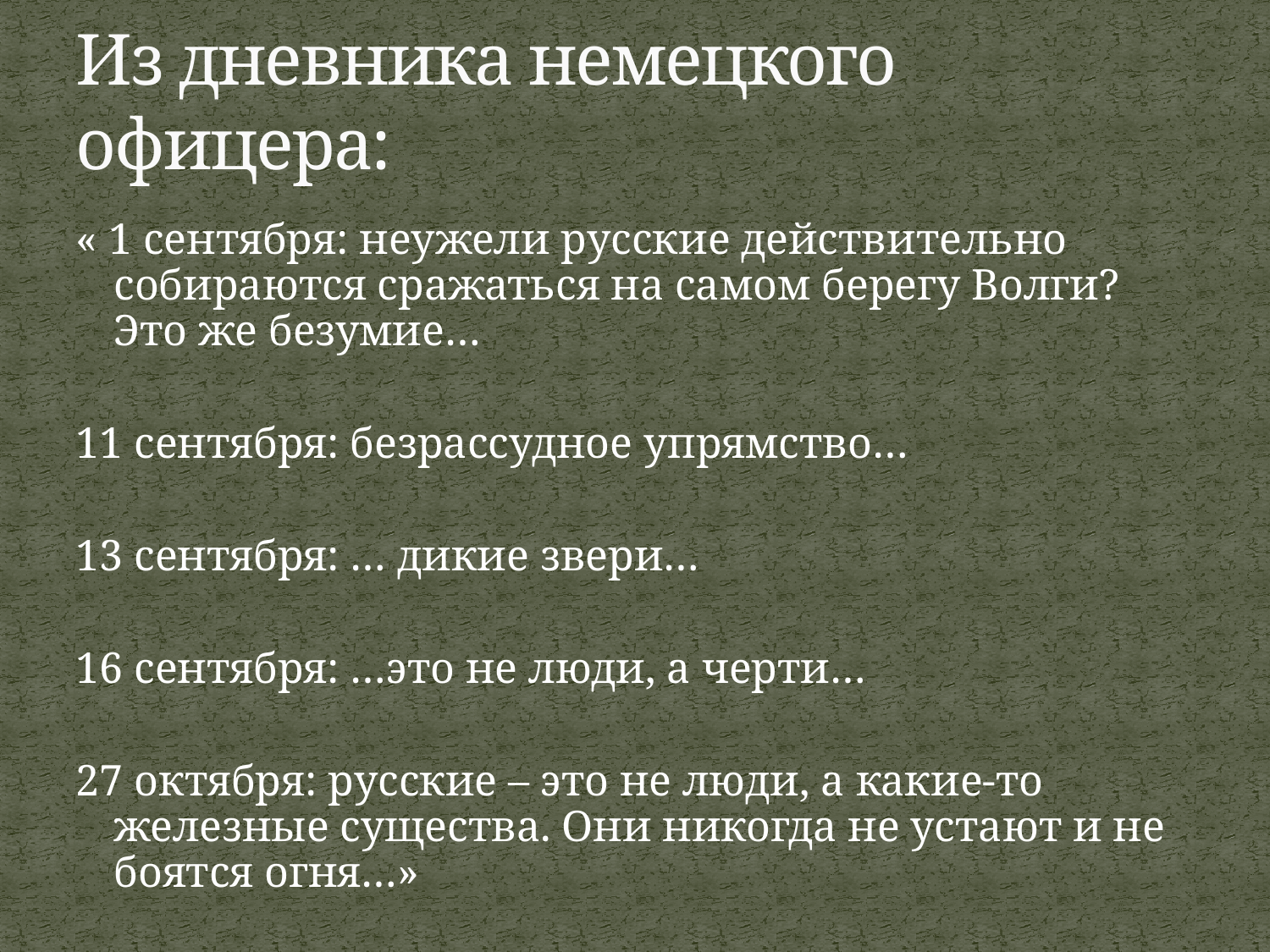

# Из дневника немецкого офицера:
« 1 сентября: неужели русские действительно собираются сражаться на самом берегу Волги? Это же безумие…

11 сентября: безрассудное упрямство…

13 сентября: … дикие звери…

16 сентября: …это не люди, а черти…

27 октября: русские – это не люди, а какие-то железные существа. Они никогда не устают и не боятся огня…»